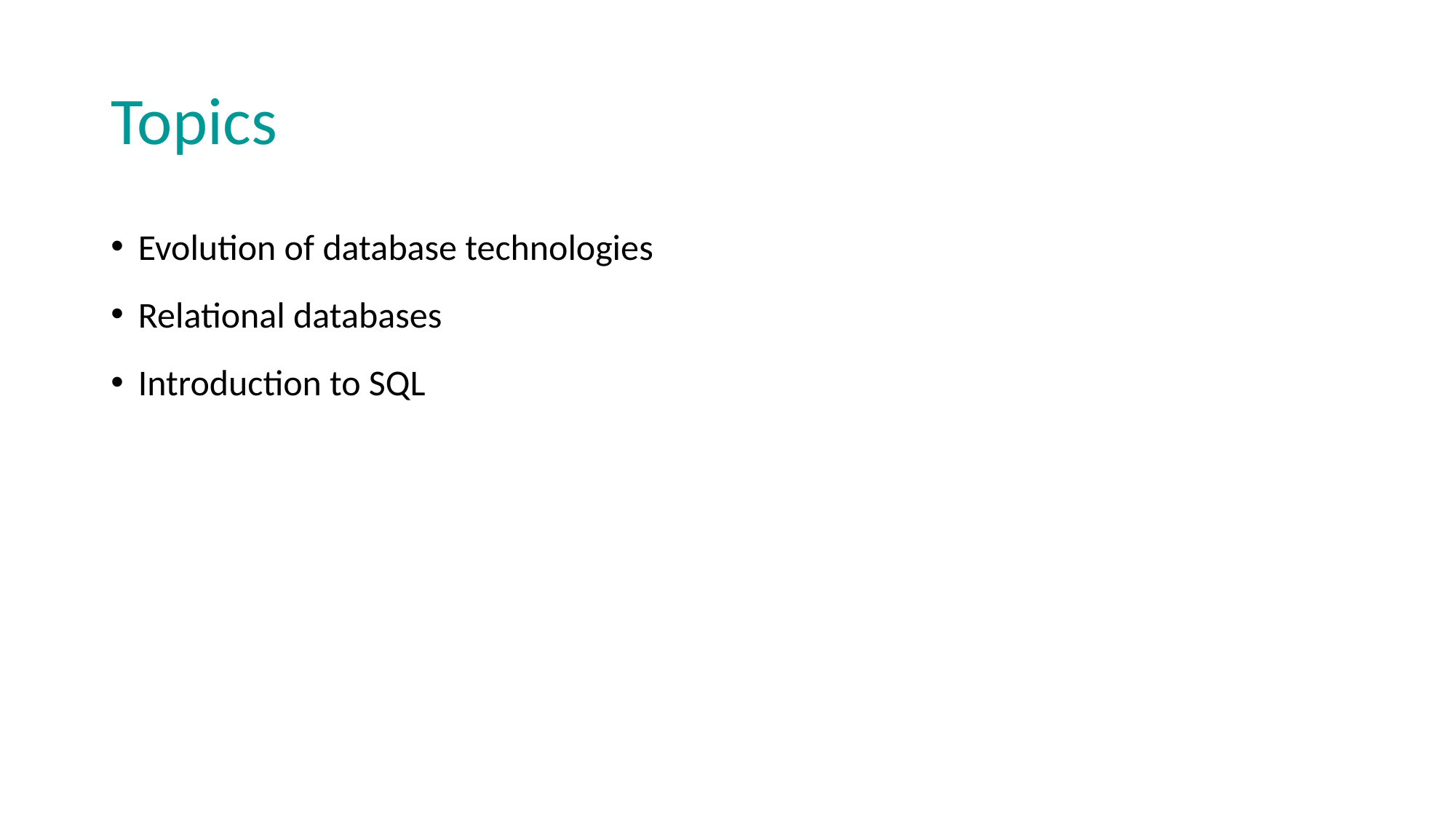

# Topics
Evolution of database technologies
Relational databases
Introduction to SQL